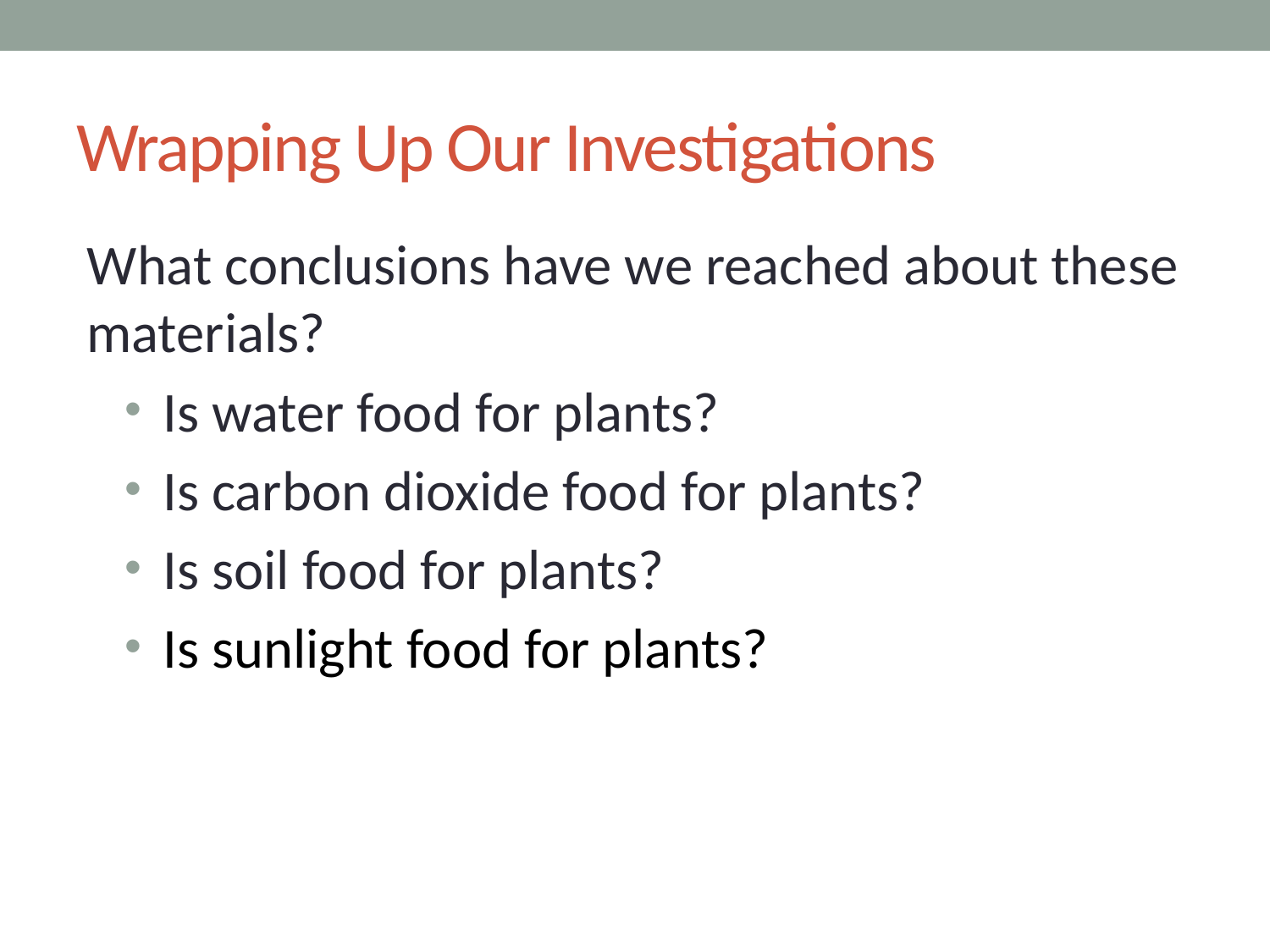

# Wrapping Up Our Investigations
What conclusions have we reached about these materials?
Is water food for plants?
Is carbon dioxide food for plants?
Is soil food for plants?
Is sunlight food for plants?